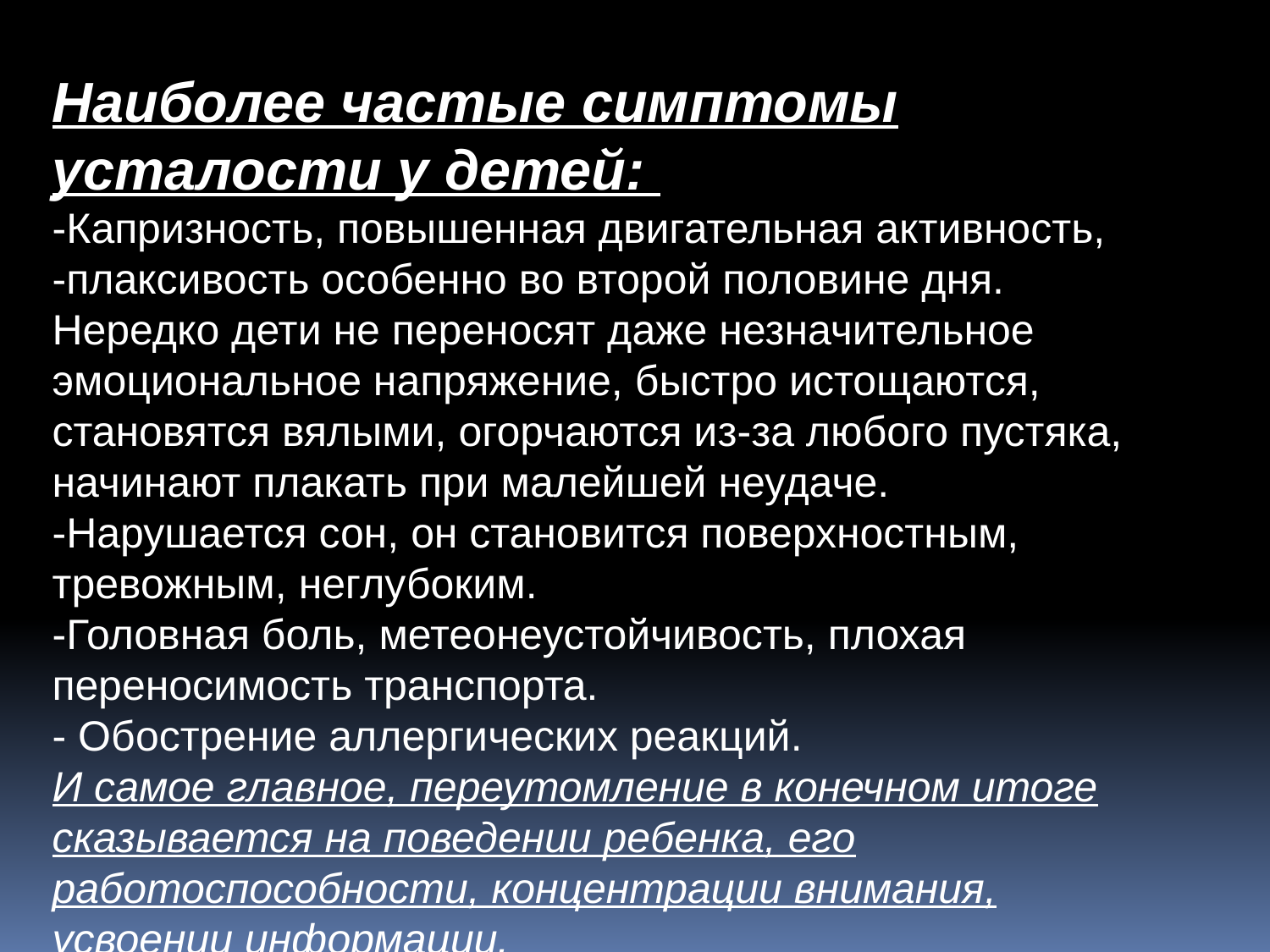

Наиболее частые симптомы усталости у детей:
-Капризность, повышенная двигательная активность,
-плаксивость особенно во второй половине дня.
Нередко дети не переносят даже незначительное эмоциональное напряжение, быстро истощаются, становятся вялыми, огорчаются из-за любого пустяка, начинают плакать при малейшей неудаче.
-Нарушается сон, он становится поверхностным, тревожным, неглубоким.
-Головная боль, метеонеустойчивость, плохая переносимость транспорта.
- Обострение аллергических реакций.
И самое главное, переутомление в конечном итоге сказывается на поведении ребенка, его работоспособности, концентрации внимания, усвоении информации.